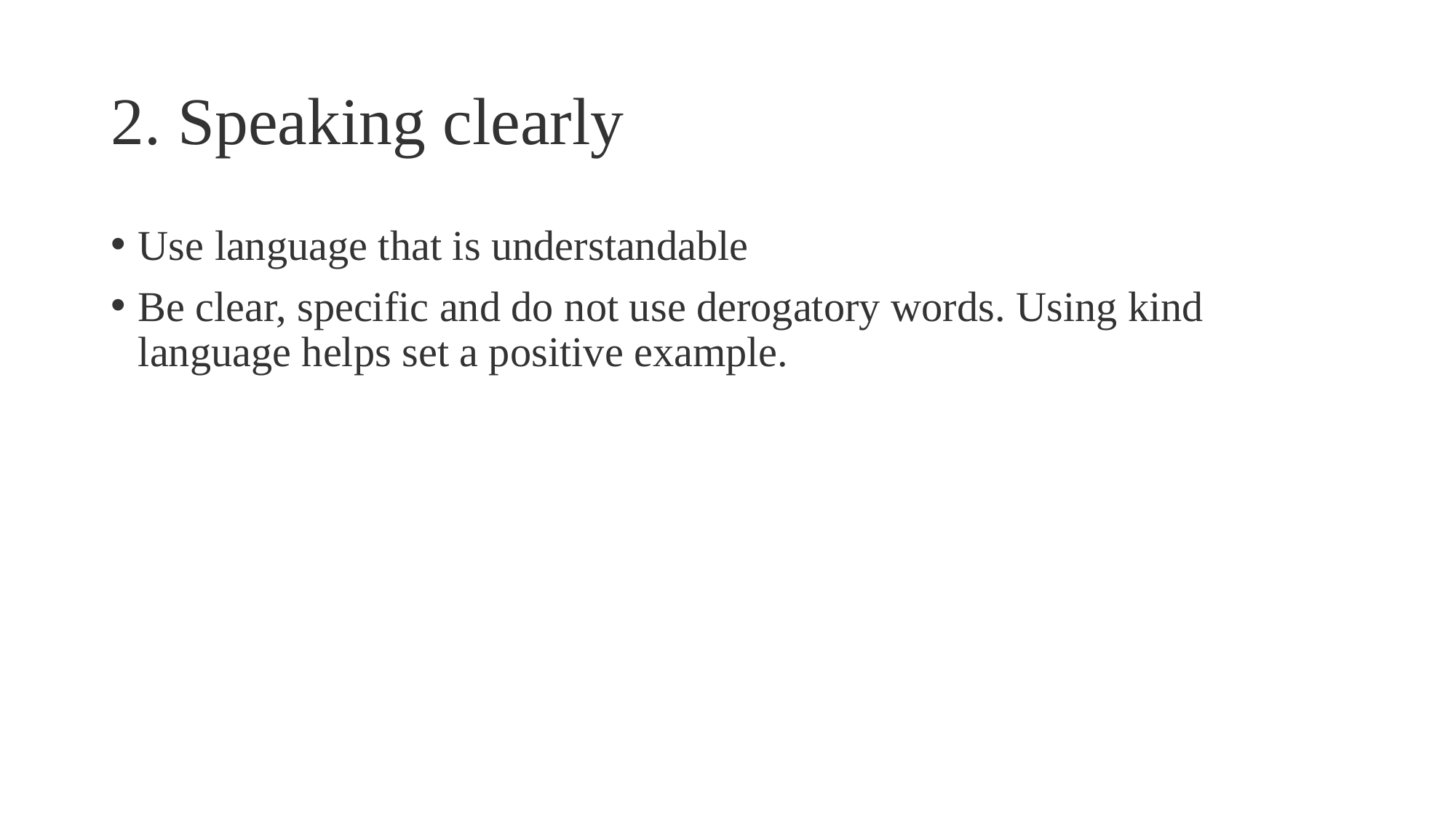

# 2. Speaking clearly
Use language that is understandable
Be clear, specific and do not use derogatory words. Using kind language helps set a positive example.